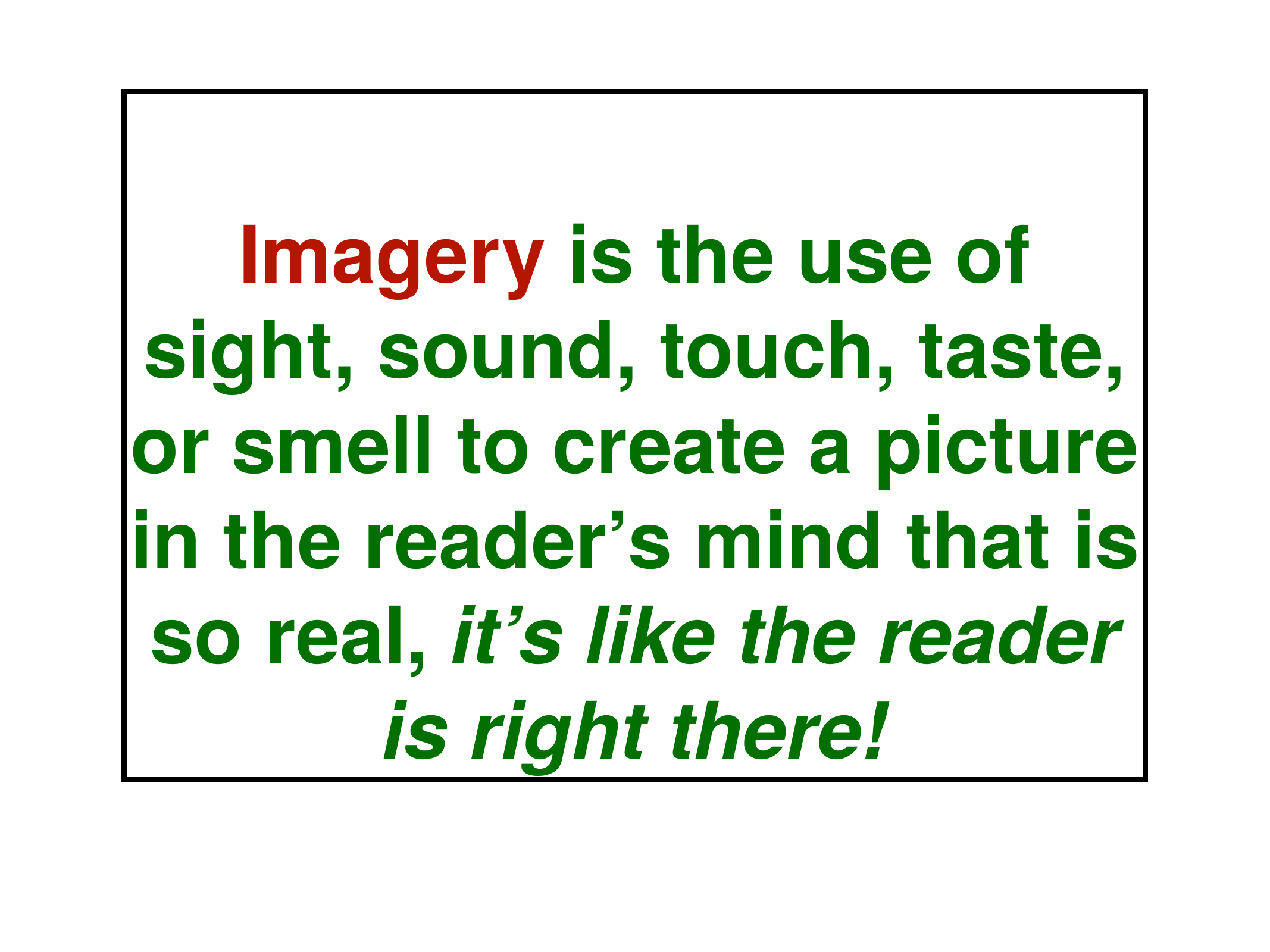

# Imagery is the use of sight, sound, touch, taste, or smell to create a picture in the reader’s mind that is so real, it’s like the reader is right there!